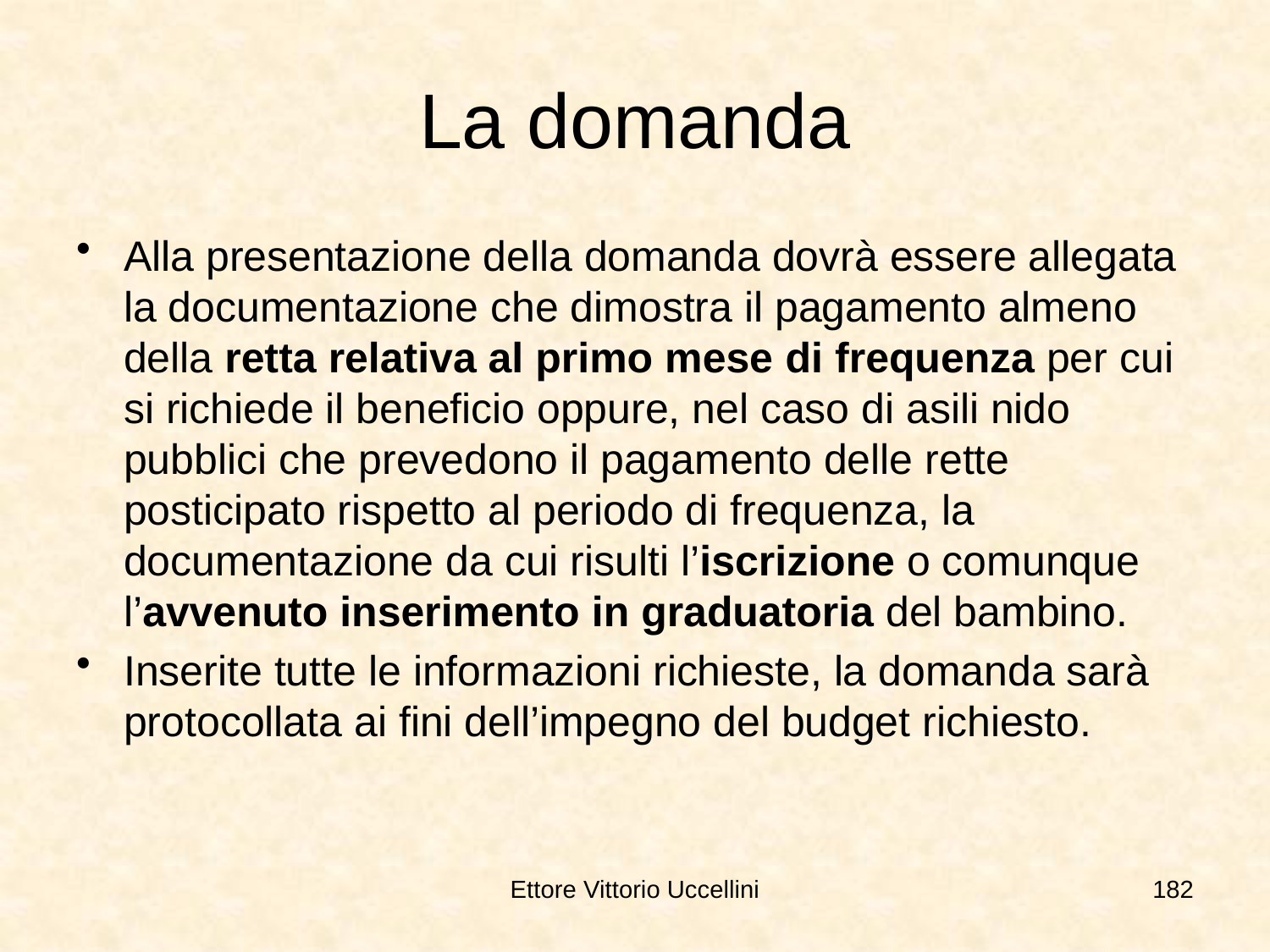

# La domanda
Alla presentazione della domanda dovrà essere allegata la documentazione che dimostra il pagamento almeno della retta relativa al primo mese di frequenza per cui si richiede il beneficio oppure, nel caso di asili nido pubblici che prevedono il pagamento delle rette posticipato rispetto al periodo di frequenza, la documentazione da cui risulti l’iscrizione o comunque l’avvenuto inserimento in graduatoria del bambino.
Inserite tutte le informazioni richieste, la domanda sarà protocollata ai fini dell’impegno del budget richiesto.

Ettore Vittorio Uccellini
182